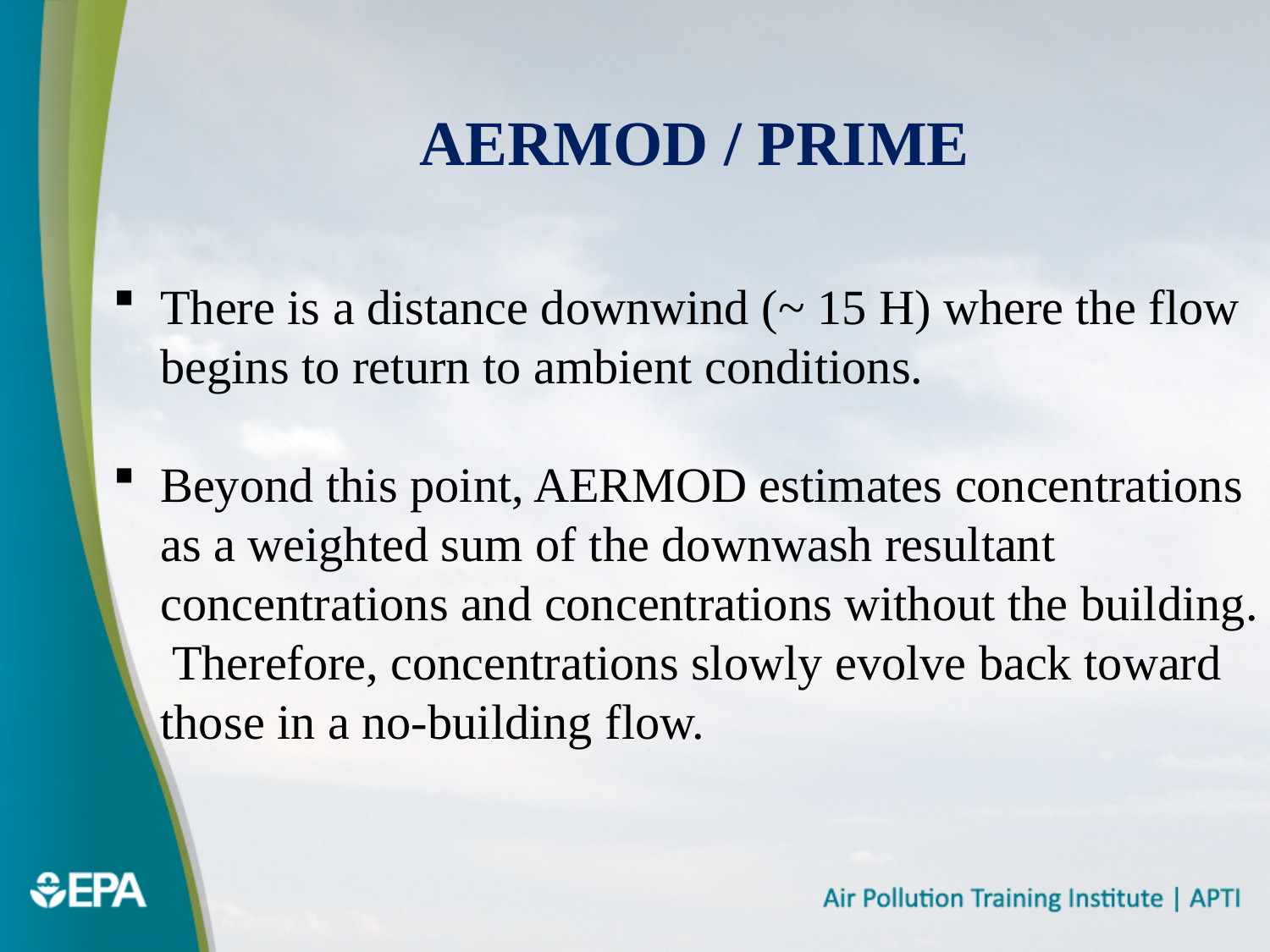

# AERMOD / PRIME
There is a distance downwind (~ 15 H) where the flow begins to return to ambient conditions.

Beyond this point, AERMOD estimates concentrations as a weighted sum of the downwash resultant concentrations and concentrations without the building.  Therefore, concentrations slowly evolve back toward those in a no-building flow.